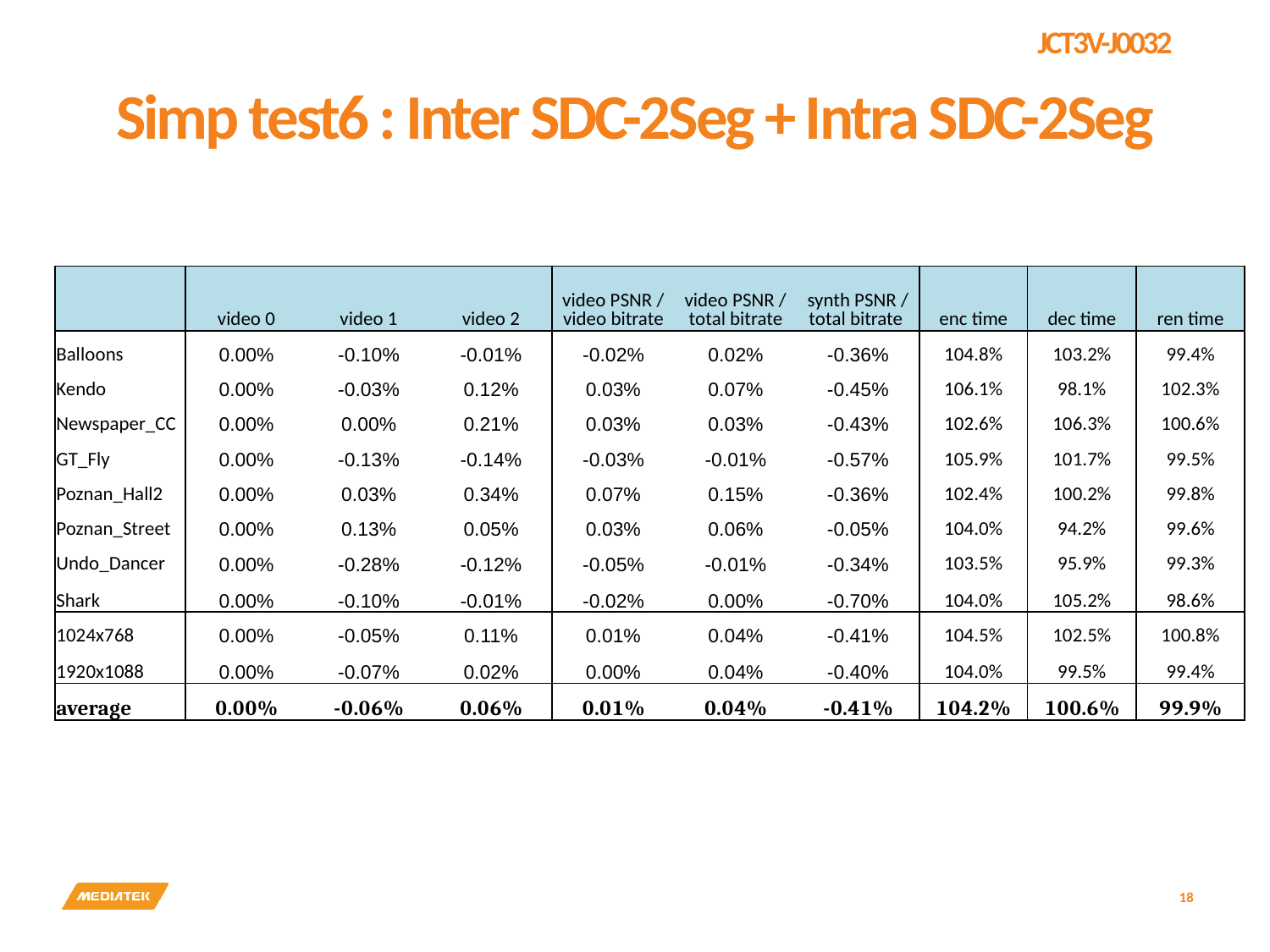

# Simp test6 : Inter SDC-2Seg + Intra SDC-2Seg
|  | video 0 | video 1 | video 2 | video PSNR / video bitrate | video PSNR / total bitrate | synth PSNR / total bitrate | enc time | dec time | ren time |
| --- | --- | --- | --- | --- | --- | --- | --- | --- | --- |
| Balloons | 0.00% | -0.10% | -0.01% | -0.02% | 0.02% | -0.36% | 104.8% | 103.2% | 99.4% |
| Kendo | 0.00% | -0.03% | 0.12% | 0.03% | 0.07% | -0.45% | 106.1% | 98.1% | 102.3% |
| Newspaper\_CC | 0.00% | 0.00% | 0.21% | 0.03% | 0.03% | -0.43% | 102.6% | 106.3% | 100.6% |
| GT\_Fly | 0.00% | -0.13% | -0.14% | -0.03% | -0.01% | -0.57% | 105.9% | 101.7% | 99.5% |
| Poznan\_Hall2 | 0.00% | 0.03% | 0.34% | 0.07% | 0.15% | -0.36% | 102.4% | 100.2% | 99.8% |
| Poznan\_Street | 0.00% | 0.13% | 0.05% | 0.03% | 0.06% | -0.05% | 104.0% | 94.2% | 99.6% |
| Undo\_Dancer | 0.00% | -0.28% | -0.12% | -0.05% | -0.01% | -0.34% | 103.5% | 95.9% | 99.3% |
| Shark | 0.00% | -0.10% | -0.01% | -0.02% | 0.00% | -0.70% | 104.0% | 105.2% | 98.6% |
| 1024x768 | 0.00% | -0.05% | 0.11% | 0.01% | 0.04% | -0.41% | 104.5% | 102.5% | 100.8% |
| 1920x1088 | 0.00% | -0.07% | 0.02% | 0.00% | 0.04% | -0.40% | 104.0% | 99.5% | 99.4% |
| average | 0.00% | -0.06% | 0.06% | 0.01% | 0.04% | -0.41% | 104.2% | 100.6% | 99.9% |
18